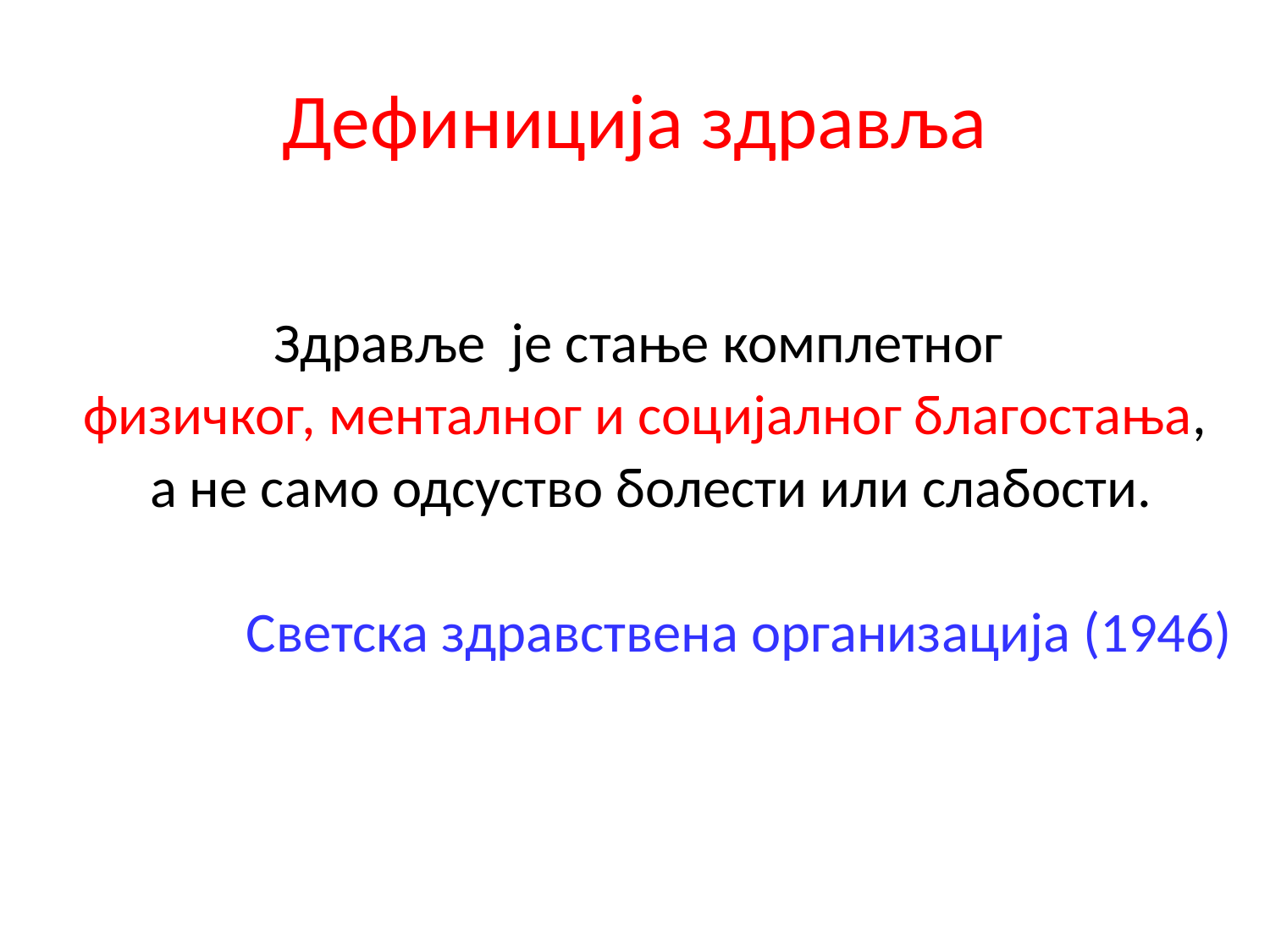

# Дефиниција здравља
Здравље  је стање комплетног
физичког, менталног и социјалног благостања,
 а не само одсуство болести или слабости.

Светска здравствена организација (1946)